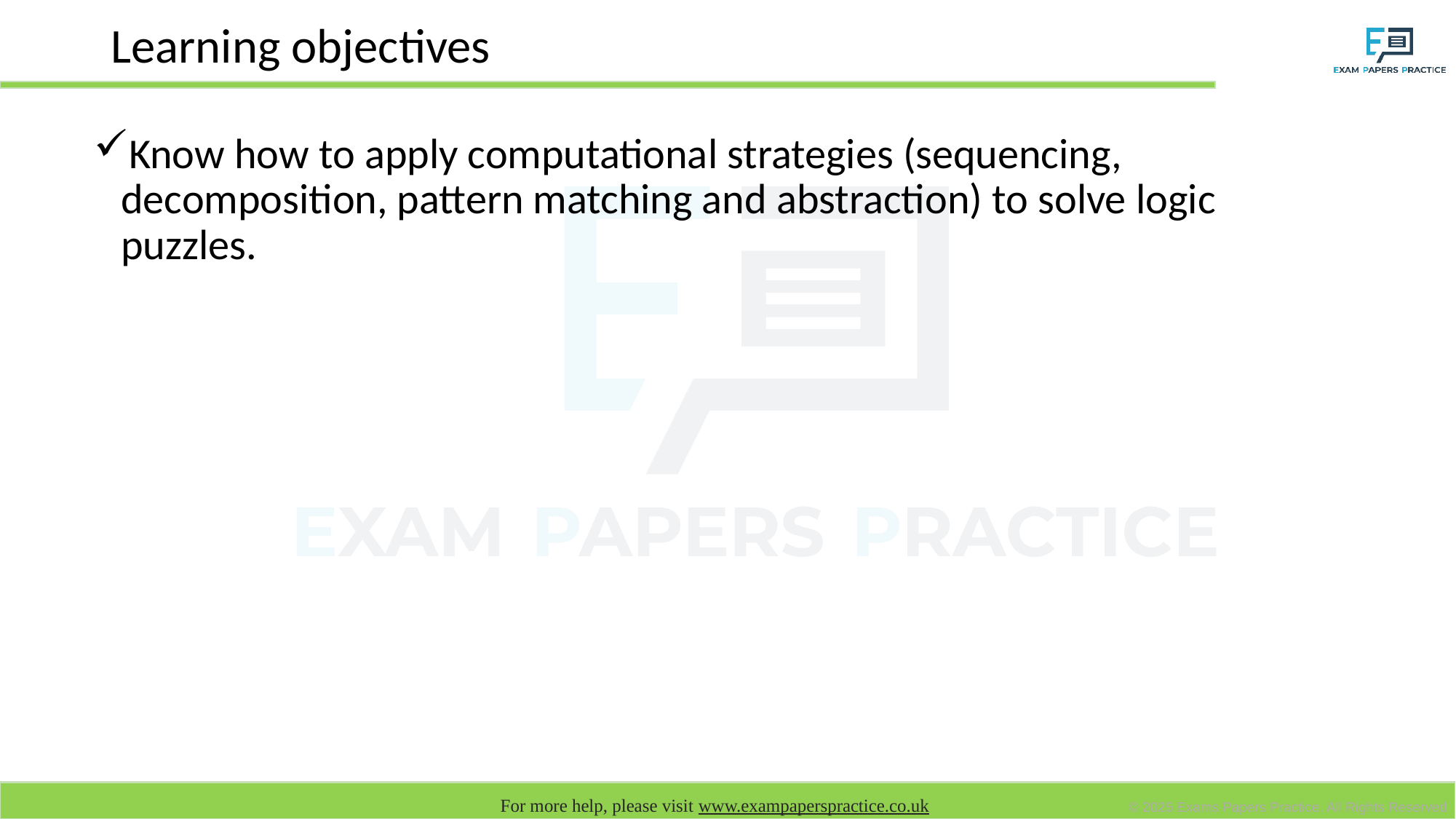

# Learning objectives
Know how to apply computational strategies (sequencing, decomposition, pattern matching and abstraction) to solve logic puzzles.